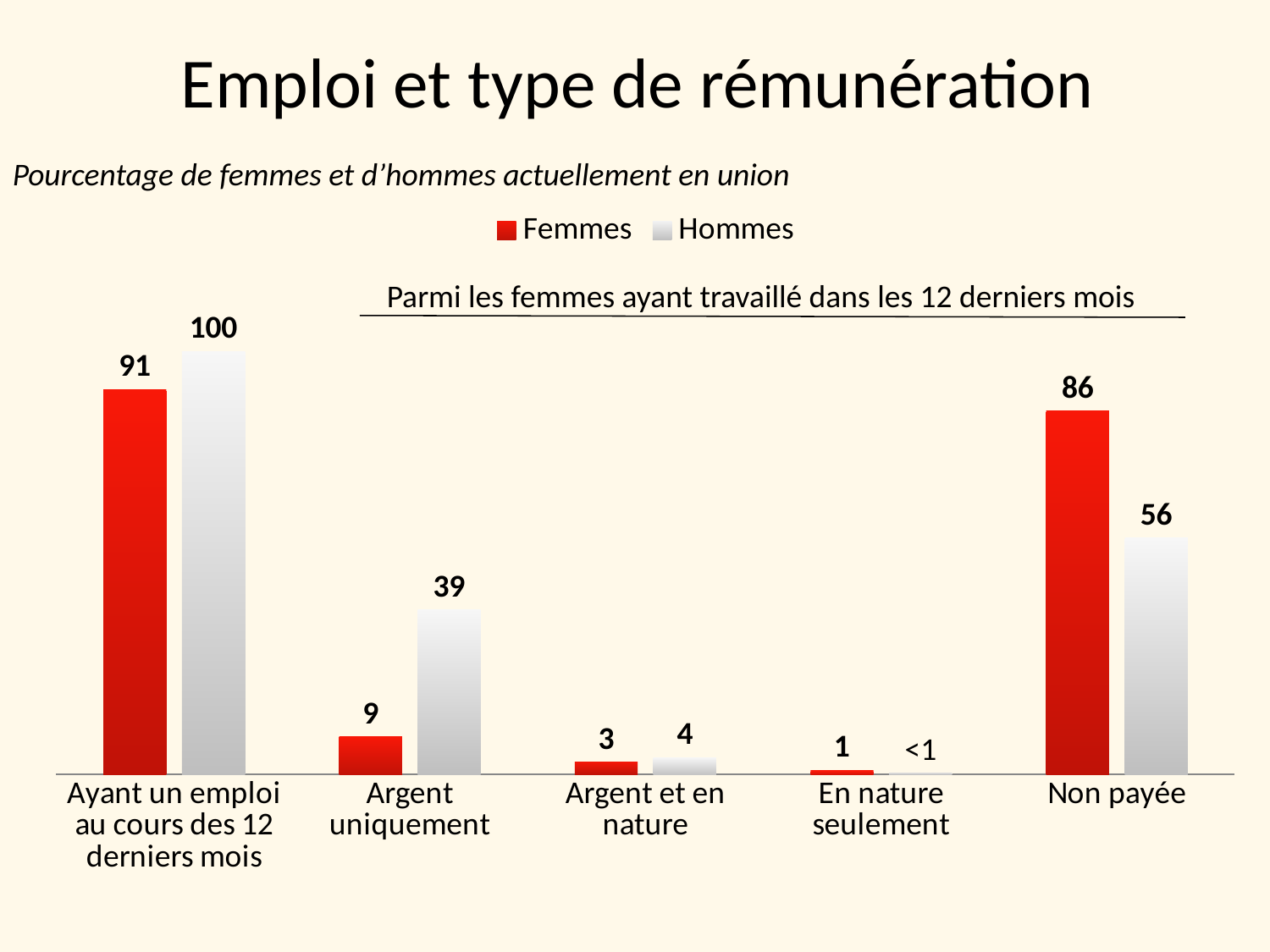

# Emploi et type de rémunération
Pourcentage de femmes et d’hommes actuellement en union

### Chart

| Category | Femmes | Hommes |
|---|---|---|
| Ayant un emploi au cours des 12 derniers mois | 91.0 | 100.0 |
| Argent uniquement | 9.0 | 39.0 |
| Argent et en nature | 3.0 | 4.0 |
| En nature seulement | 1.0 | 0.3 |
| Non payée | 86.0 | 56.0 |
Parmi les femmes ayant travaillé dans les 12 derniers mois